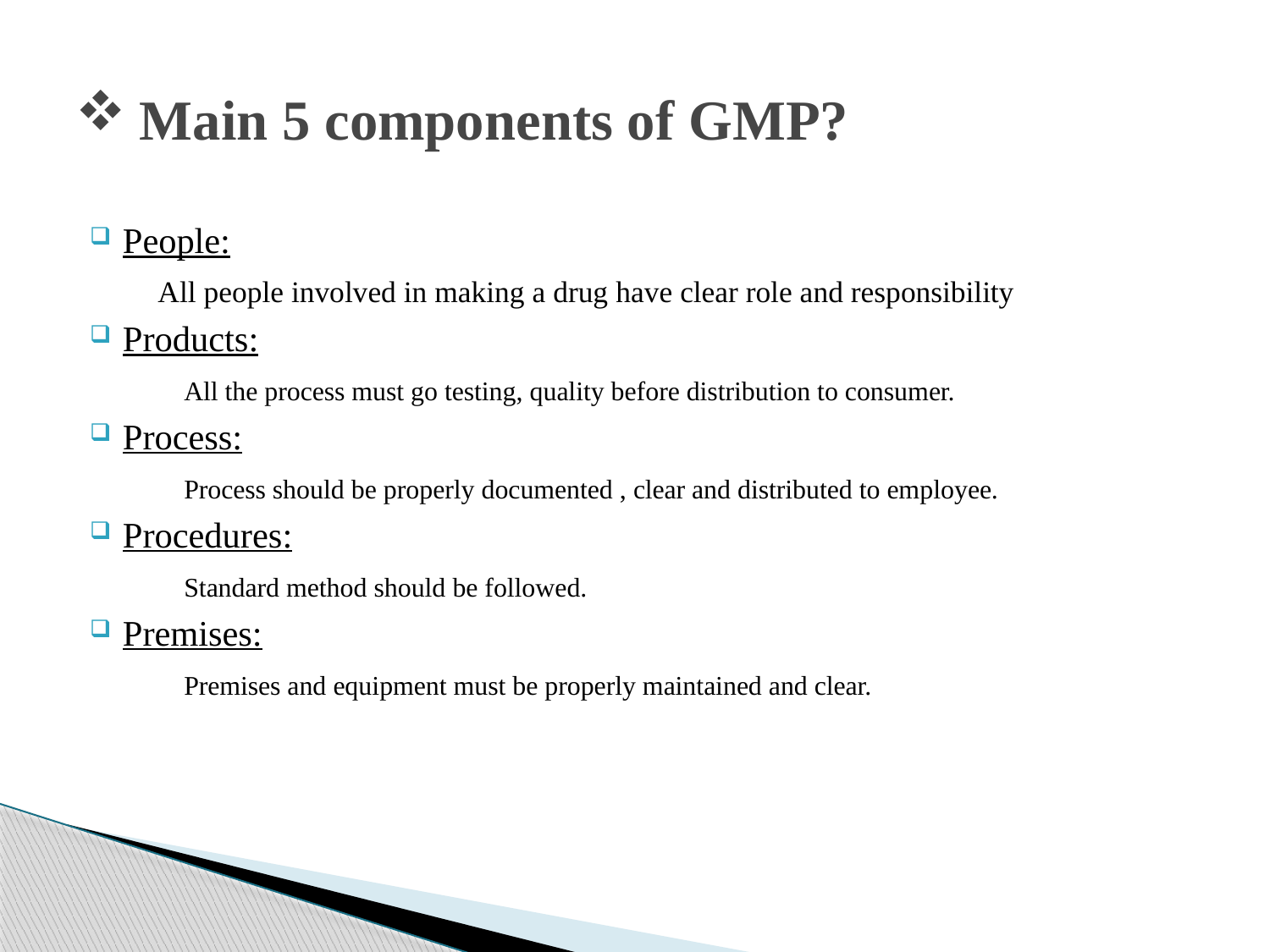

# Main 5 components of GMP?
People:
         All people involved in making a drug have clear role and responsibility
Products:
	All the process must go testing, quality before distribution to consumer.
Process:
	Process should be properly documented , clear and distributed to employee.
Procedures:
	Standard method should be followed.
Premises:
	Premises and equipment must be properly maintained and clear.